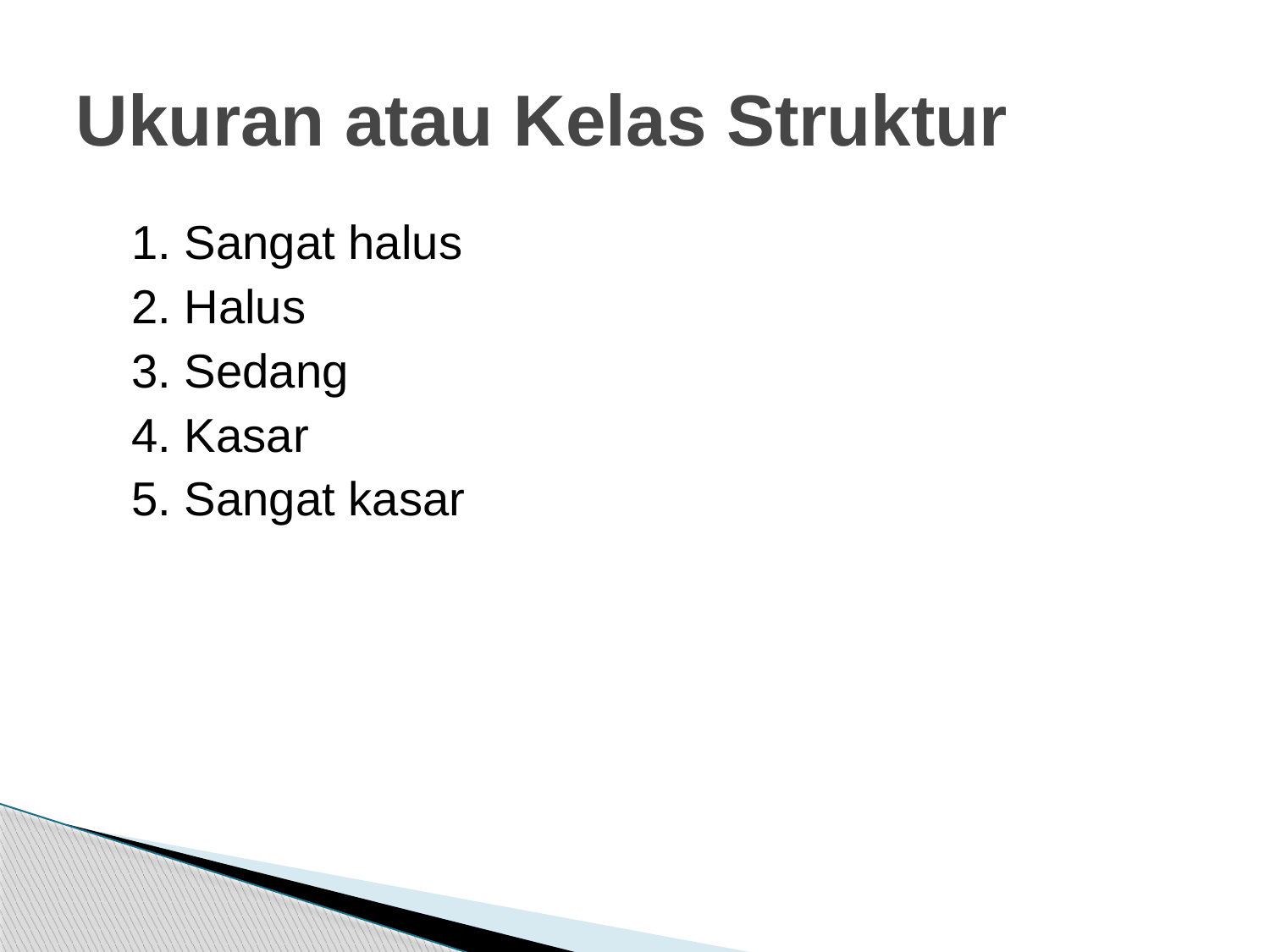

# Ukuran atau Kelas Struktur
   1. Sangat halus
   2. Halus
   3. Sedang
   4. Kasar
   5. Sangat kasar